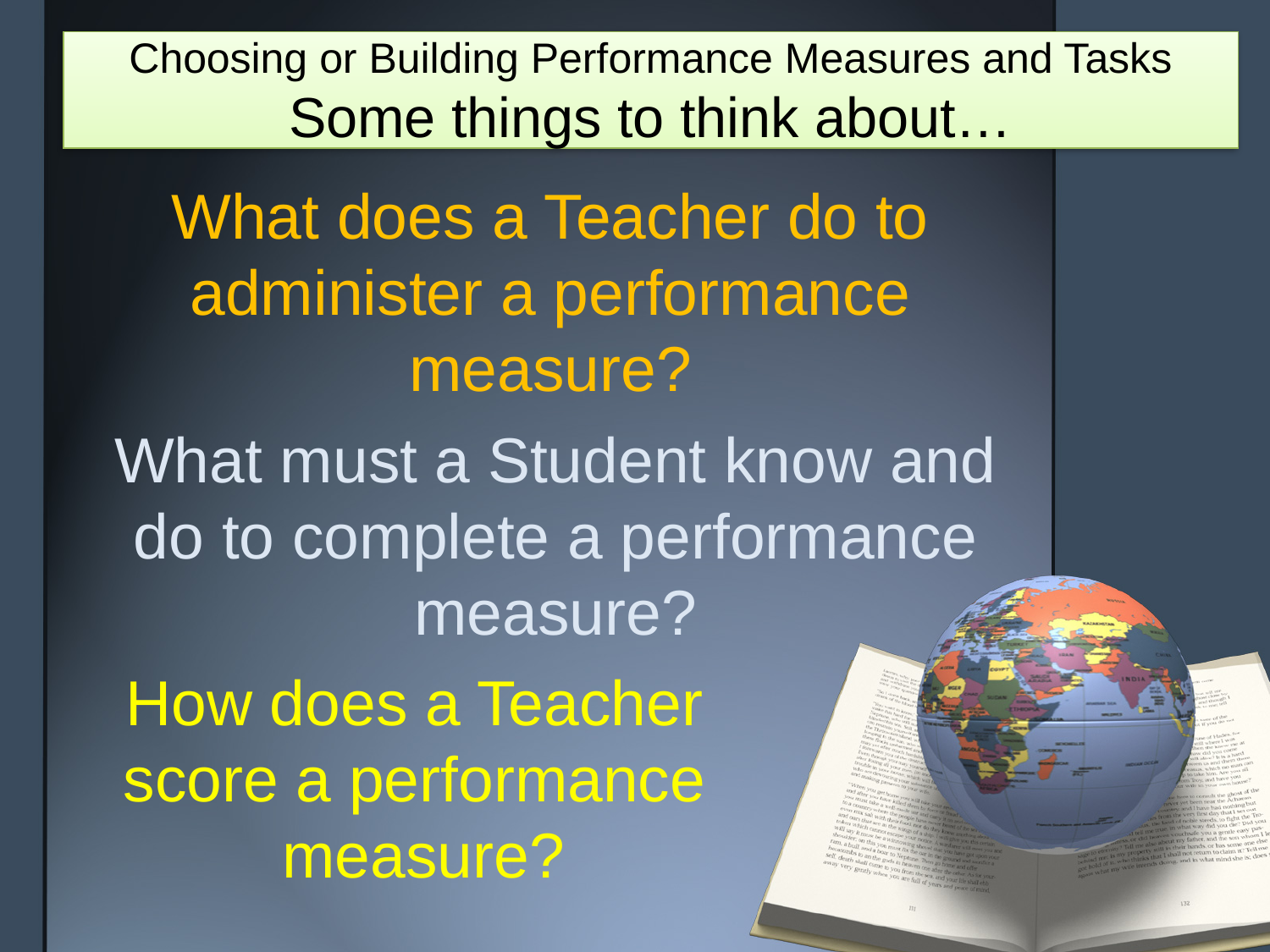

# Choosing or Building Performance Measures and Tasks Some things to think about…
What does a Teacher do to administer a performance measure?
What must a Student know and do to complete a performance measure?

How does a Teacher
score a performance
measure?